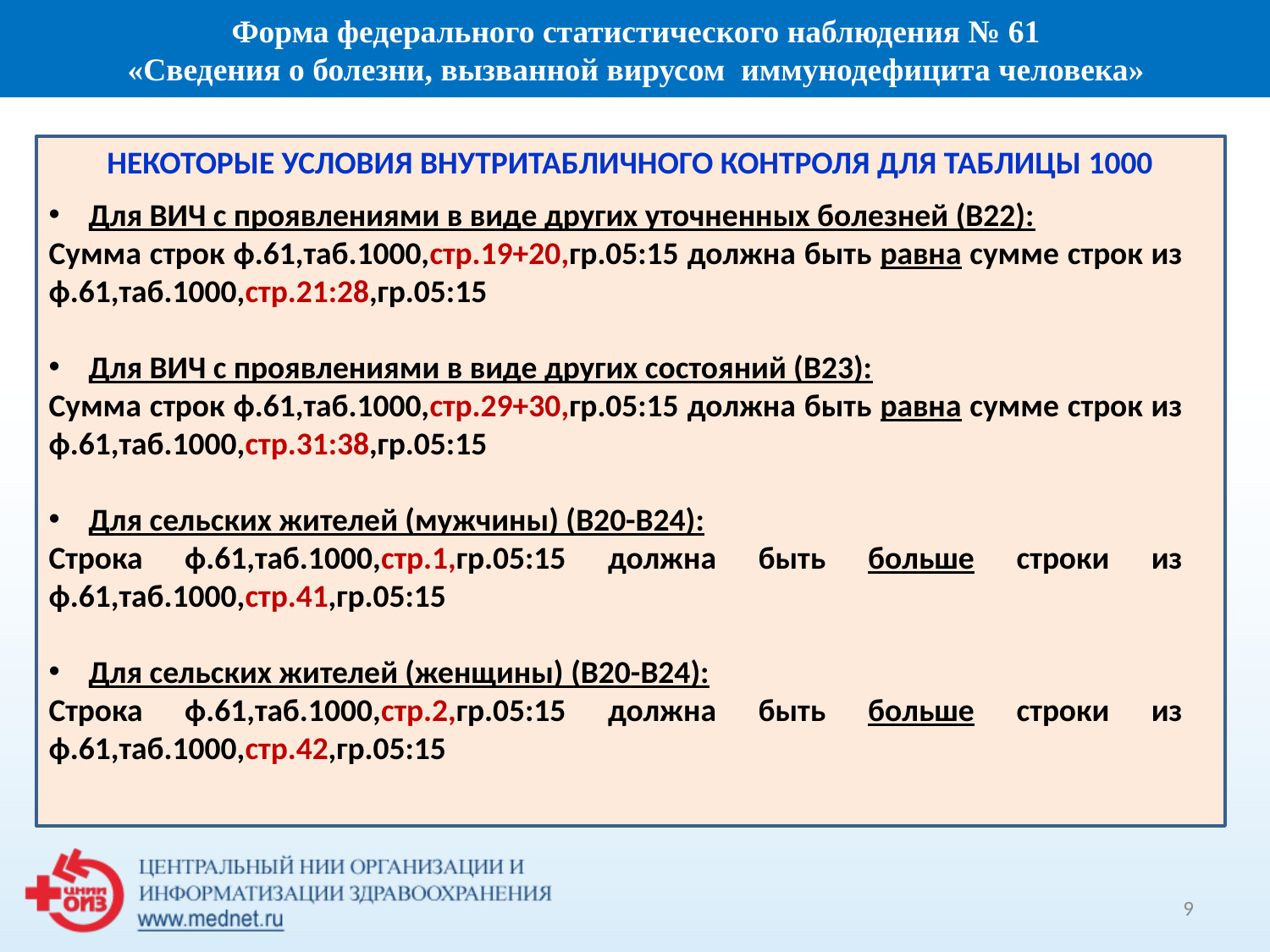

Форма федерального статистического наблюдения № 61
 «Сведения о болезни, вызванной вирусом  иммунодефицита человека»

НЕКОТОРЫЕ УСЛОВИЯ ВНУТРИТАБЛИЧНОГО КОНТРОЛЯ ДЛЯ ТАБЛИЦЫ 1000
Для ВИЧ с проявлениями в виде других уточненных болезней (В22):
Сумма строк ф.61,таб.1000,стр.19+20,гр.05:15 должна быть равна сумме строк из ф.61,таб.1000,стр.21:28,гр.05:15

Для ВИЧ с проявлениями в виде других состояний (В23):
Сумма строк ф.61,таб.1000,стр.29+30,гр.05:15 должна быть равна сумме строк из ф.61,таб.1000,стр.31:38,гр.05:15

Для сельских жителей (мужчины) (В20-В24):
Строка ф.61,таб.1000,стр.1,гр.05:15 должна быть больше строки из ф.61,таб.1000,стр.41,гр.05:15

Для сельских жителей (женщины) (В20-В24):
Строка ф.61,таб.1000,стр.2,гр.05:15 должна быть больше строки из ф.61,таб.1000,стр.42,гр.05:15

9